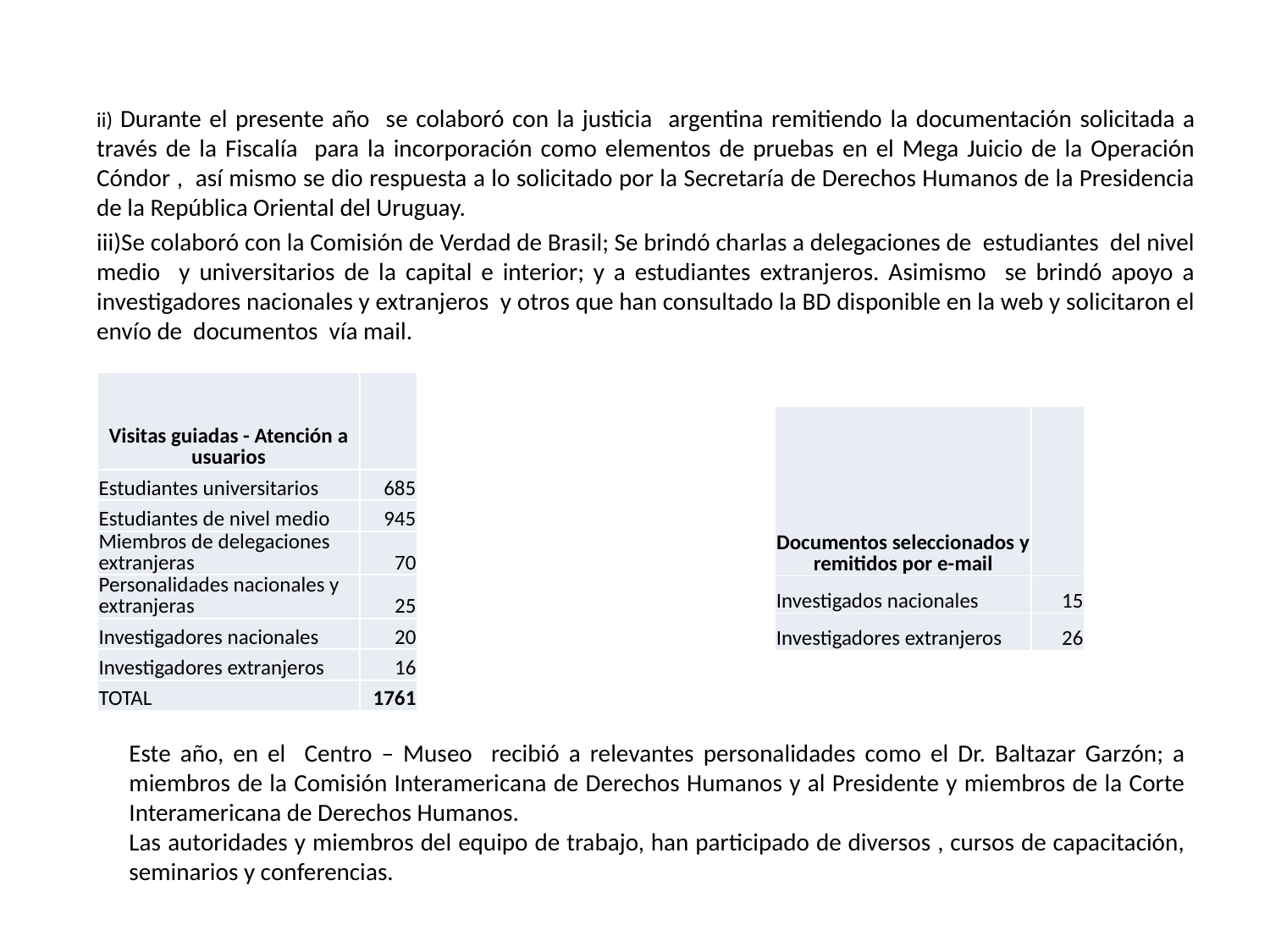

ii) Durante el presente año  se colaboró con la justicia  argentina remitiendo la documentación solicitada a través de la Fiscalía  para la incorporación como elementos de pruebas en el Mega Juicio de la Operación Cóndor ,  así mismo se dio respuesta a lo solicitado por la Secretaría de Derechos Humanos de la Presidencia de la República Oriental del Uruguay.
iii)Se colaboró con la Comisión de Verdad de Brasil; Se brindó charlas a delegaciones de  estudiantes  del nivel medio  y universitarios de la capital e interior; y a estudiantes extranjeros. Asimismo  se brindó apoyo a investigadores nacionales y extranjeros  y otros que han consultado la BD disponible en la web y solicitaron el envío de  documentos  vía mail.

| Visitas guiadas - Atención a usuarios |  |
| --- | --- |
| Estudiantes universitarios | 685 |
| Estudiantes de nivel medio | 945 |
| Miembros de delegaciones extranjeras | 70 |
| Personalidades nacionales y extranjeras | 25 |
| Investigadores nacionales | 20 |
| Investigadores extranjeros | 16 |
| TOTAL | 1761 |
| Documentos seleccionados y remitidos por e-mail |  |
| --- | --- |
| Investigados nacionales | 15 |
| Investigadores extranjeros | 26 |
Este año, en el  Centro – Museo  recibió a relevantes personalidades como el Dr. Baltazar Garzón; a miembros de la Comisión Interamericana de Derechos Humanos y al Presidente y miembros de la Corte Interamericana de Derechos Humanos.
Las autoridades y miembros del equipo de trabajo, han participado de diversos , cursos de capacitación, seminarios y conferencias.